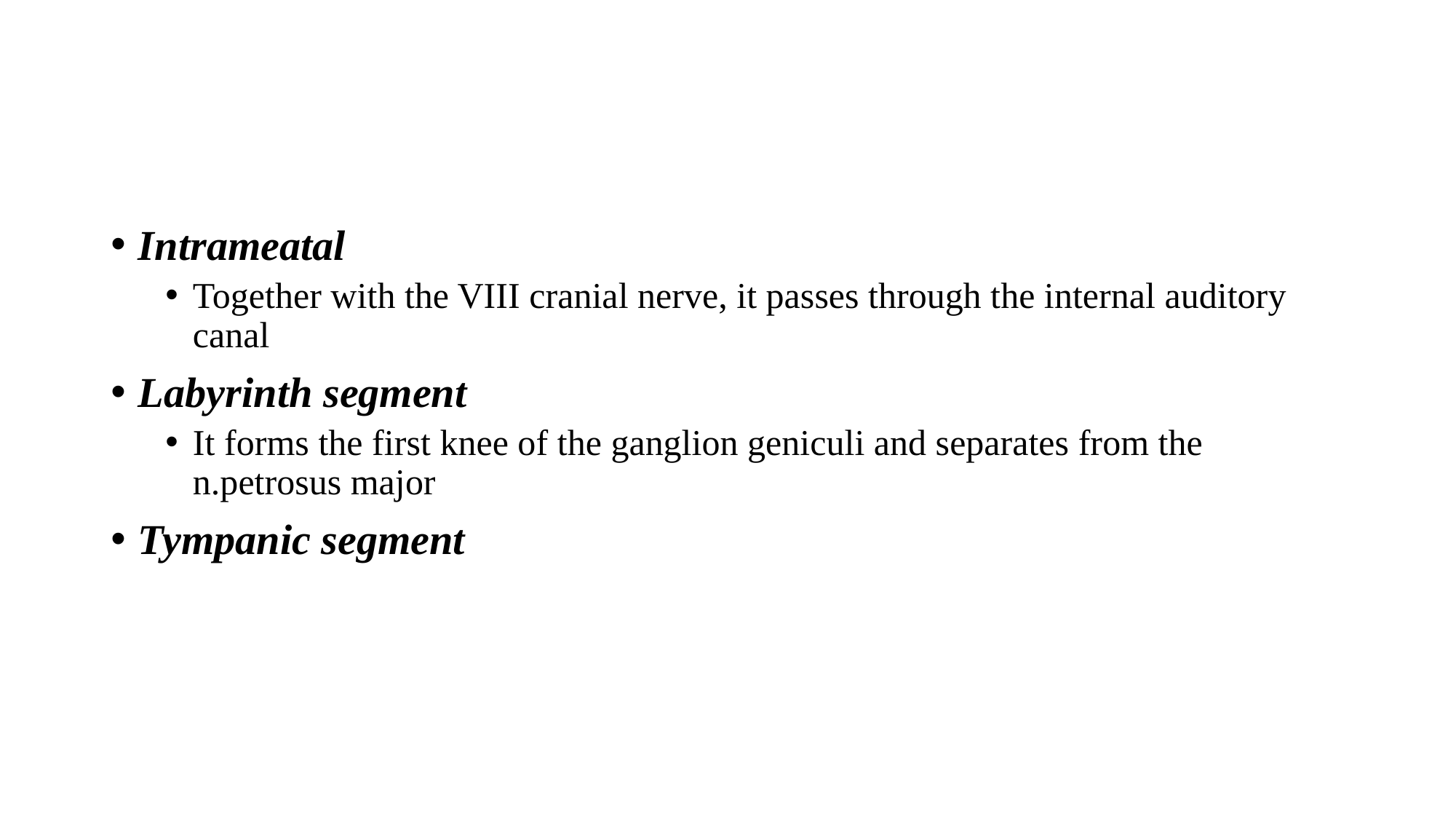

#
Intrameatal
Together with the VIII cranial nerve, it passes through the internal auditory canal
Labyrinth segment
It forms the first knee of the ganglion geniculi and separates from the n.petrosus major
Tympanic segment